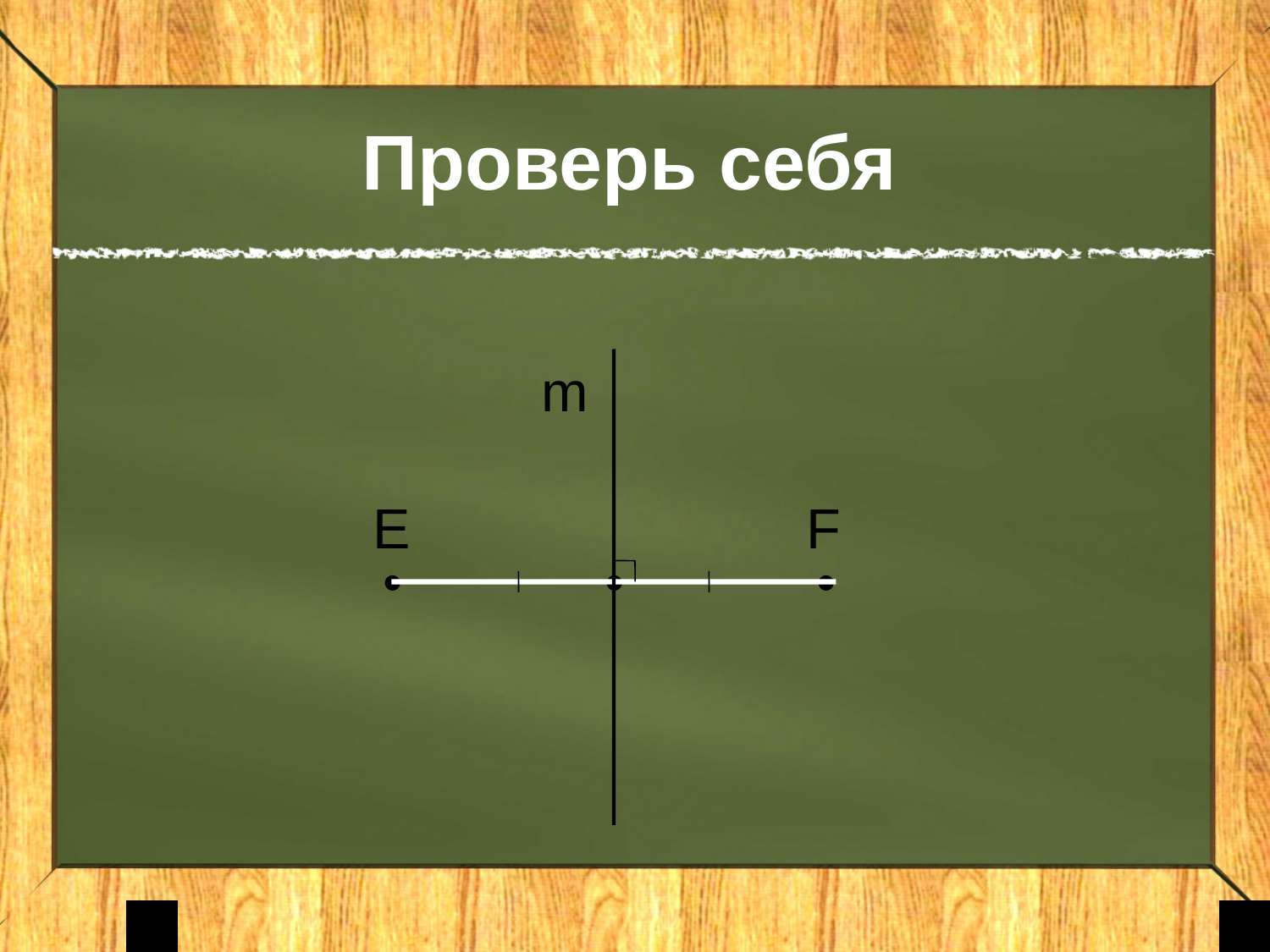

# Проверь себя
m

Е
F
•
•
•